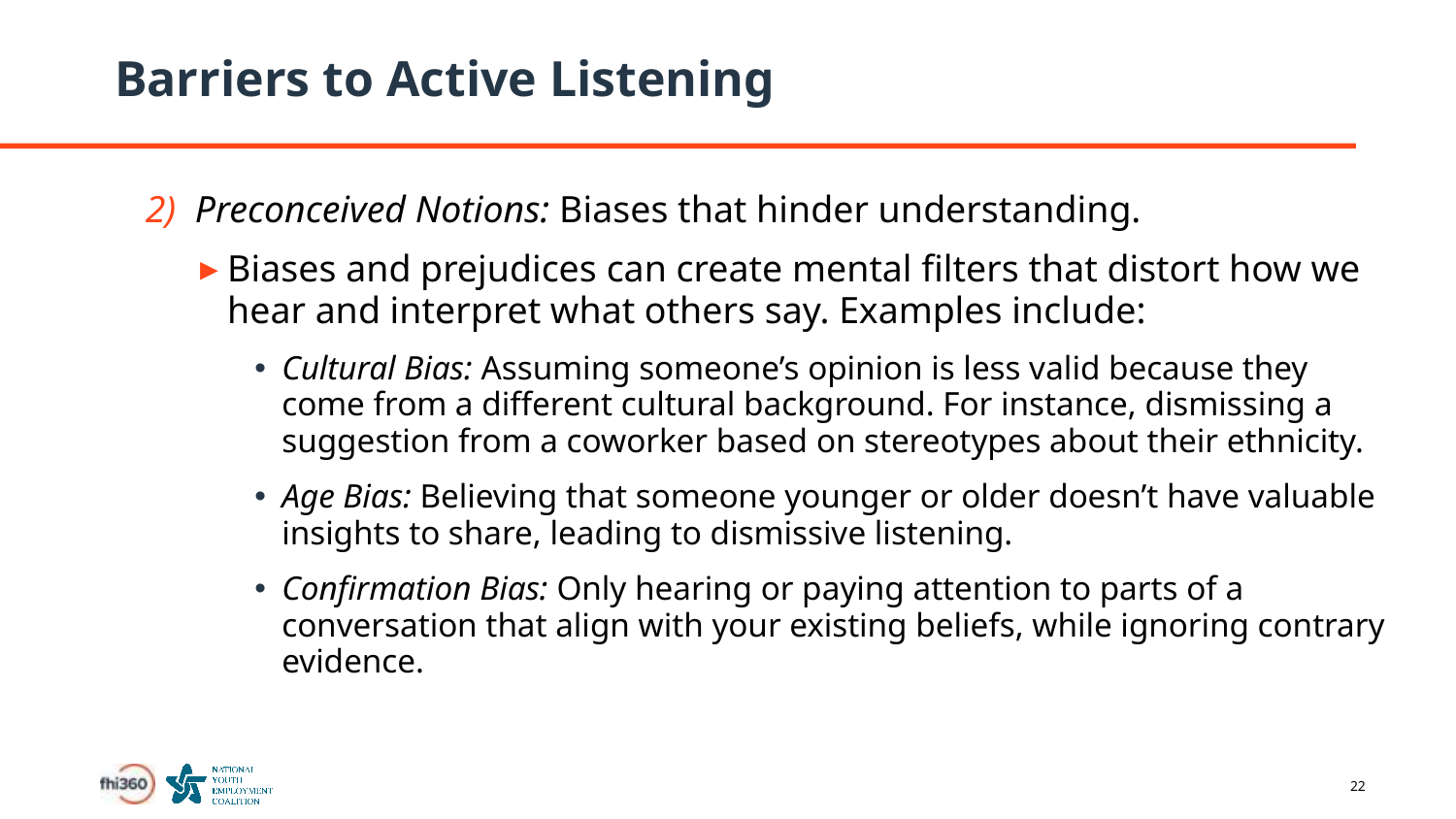

# Barriers to Active Listening
2)  Preconceived Notions: Biases that hinder understanding.
Biases and prejudices can create mental filters that distort how we hear and interpret what others say. Examples include:
Cultural Bias: Assuming someone’s opinion is less valid because they come from a different cultural background. For instance, dismissing a suggestion from a coworker based on stereotypes about their ethnicity.
Age Bias: Believing that someone younger or older doesn’t have valuable insights to share, leading to dismissive listening.
Confirmation Bias: Only hearing or paying attention to parts of a conversation that align with your existing beliefs, while ignoring contrary evidence.